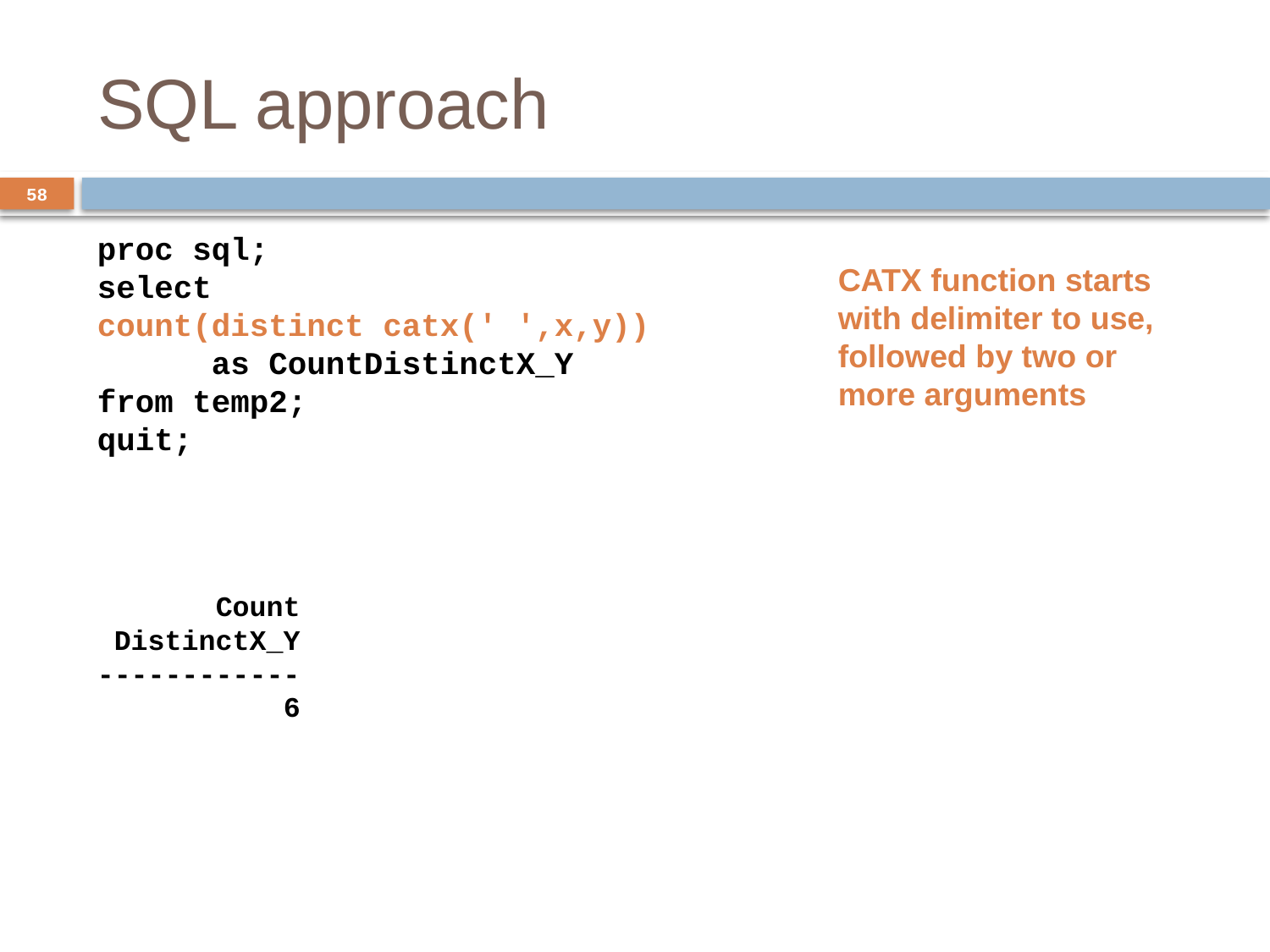

SQL approach
58
proc sql;
select
count(distinct catx(' ',x,y))
      as CountDistinctX_Y
from temp2;
quit;
CATX function starts with delimiter to use, followed by two or more arguments
       Count
 DistinctX_Y
------------
           6